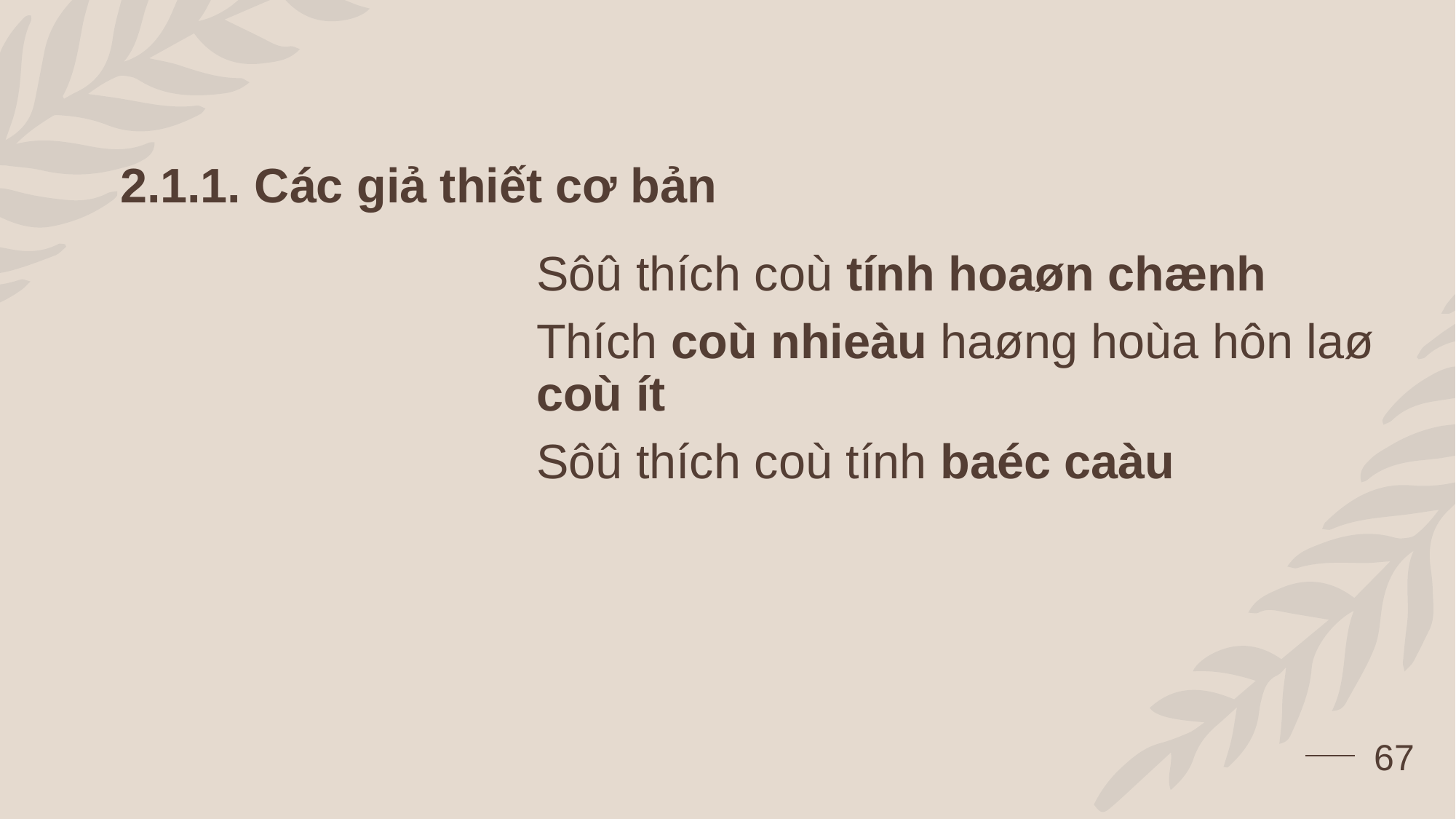

2.1.1. Các giả thiết cơ bản

Sôû thích coù tính hoaøn chænh
Thích coù nhieàu haøng hoùa hôn laø coù ít
Sôû thích coù tính baéc caàu
67